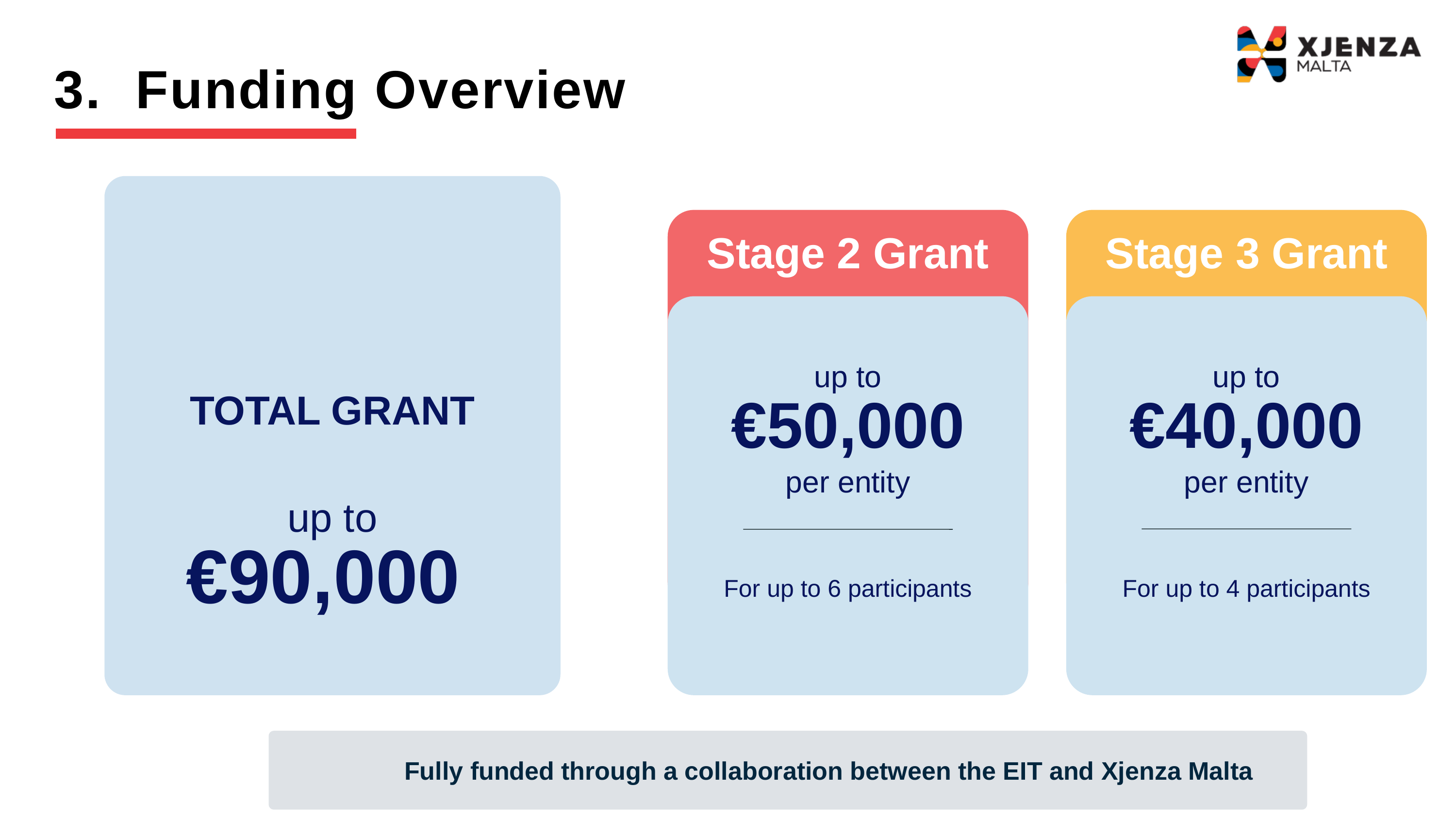

3.  Funding Overview

Stage 2 Grant
Stage 3 Grant

up to
up to
TOTAL GRANT
€50,000
€40,000
per entity
per entity
up to

€90,000
For up to 6 participants
For up to 4 participants

Fully funded through a collaboration between the EIT and Xjenza Malta